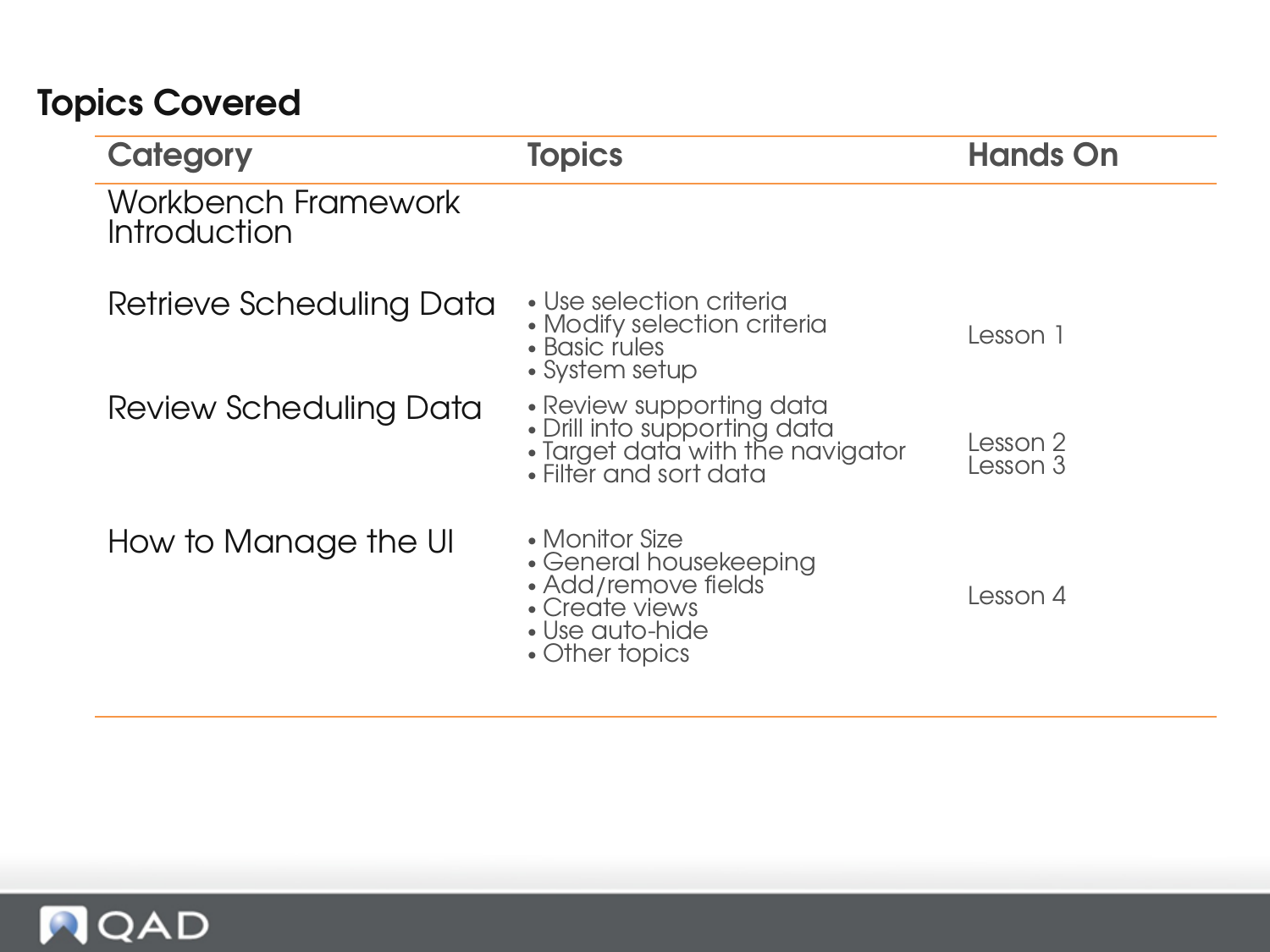

Topics Covered
| Category | Topics | Hands On |
| --- | --- | --- |
| Workbench Framework Introduction |  |  |
| Retrieve Scheduling Data | Use selection criteria Modify selection criteria Basic rules System setup | Lesson 1 |
| Review Scheduling Data | Review supporting data Drill into supporting data Target data with the navigator Filter and sort data | Lesson 2 Lesson 3 |
| How to Manage the UI | Monitor Size General housekeeping Add/remove fields Create views Use auto-hide Other topics | Lesson 4 |
|  |  |  |